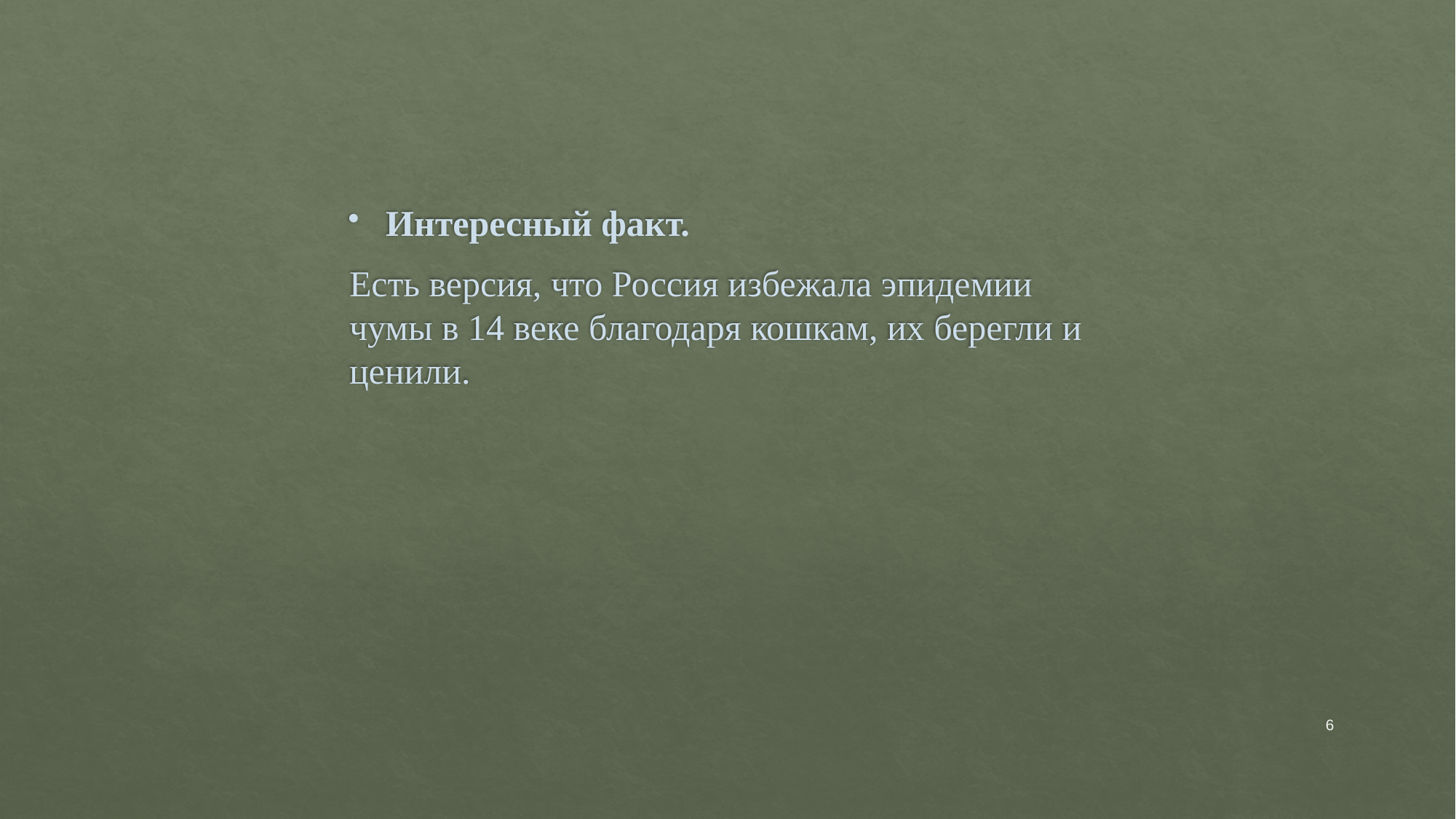

Интересный факт.
Есть версия, что Россия избежала эпидемии чумы в 14 веке благодаря кошкам, их берегли и ценили.
6